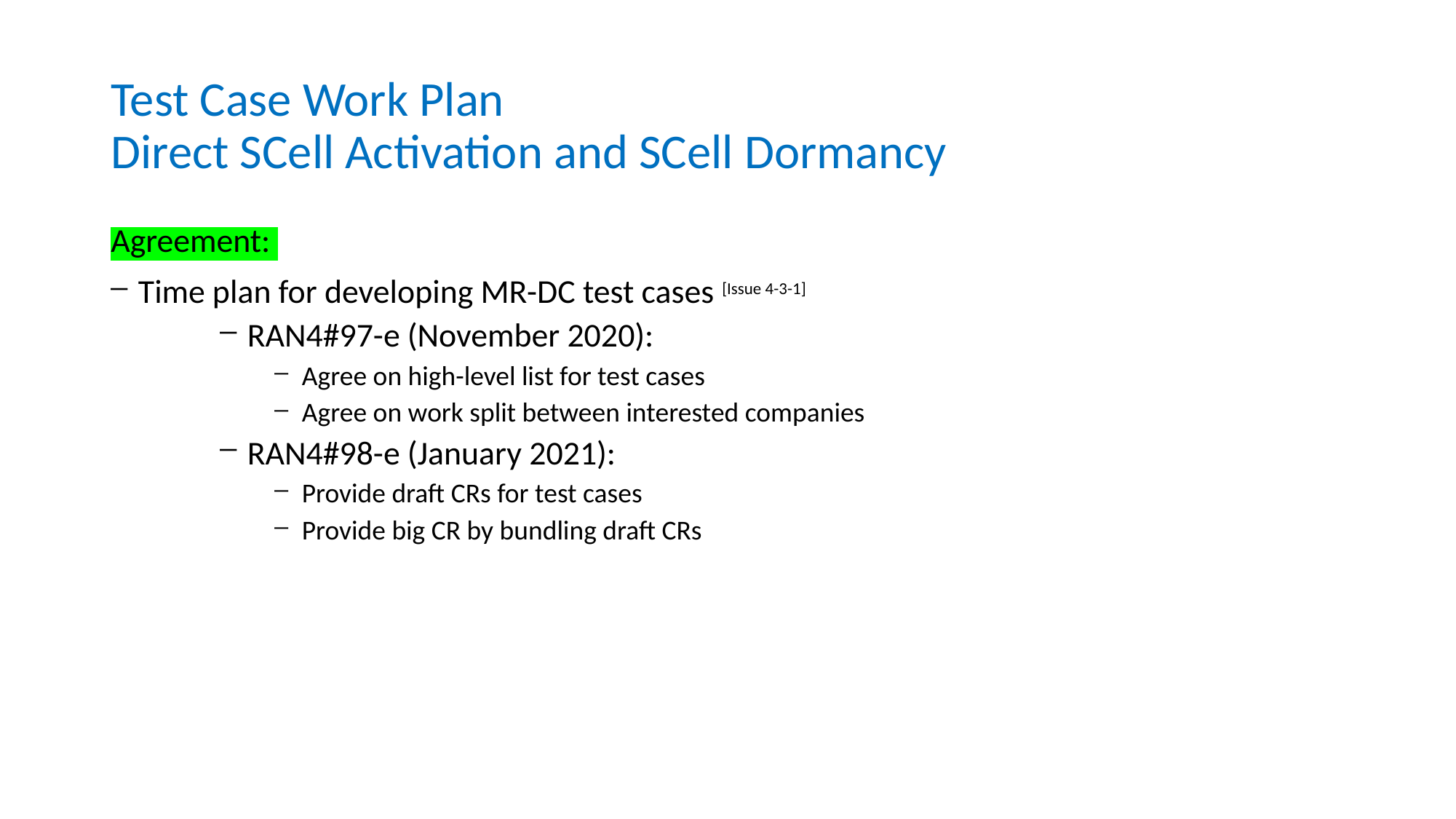

# Test Case Work Plan Direct SCell Activation and SCell Dormancy
Agreement:
Time plan for developing MR-DC test cases [Issue 4-3-1]
RAN4#97-e (November 2020):
Agree on high-level list for test cases
Agree on work split between interested companies
RAN4#98-e (January 2021):
Provide draft CRs for test cases
Provide big CR by bundling draft CRs